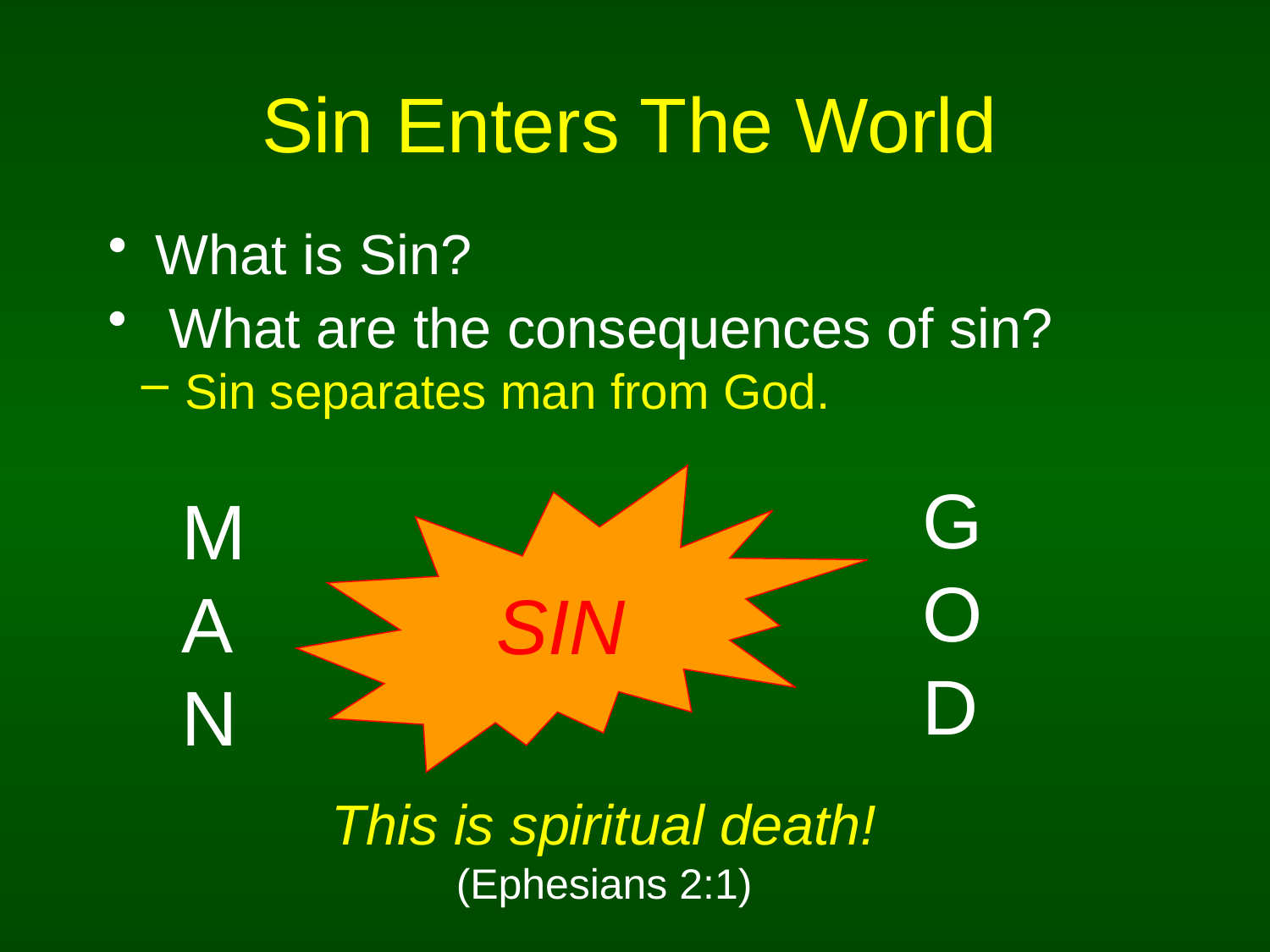

# Sin Enters The World
What is Sin?
  What are the consequences of sin?
 Sin separates man from God.

SIN
G
O
D
M
A
N
This is spiritual death!
(Ephesians 2:1)